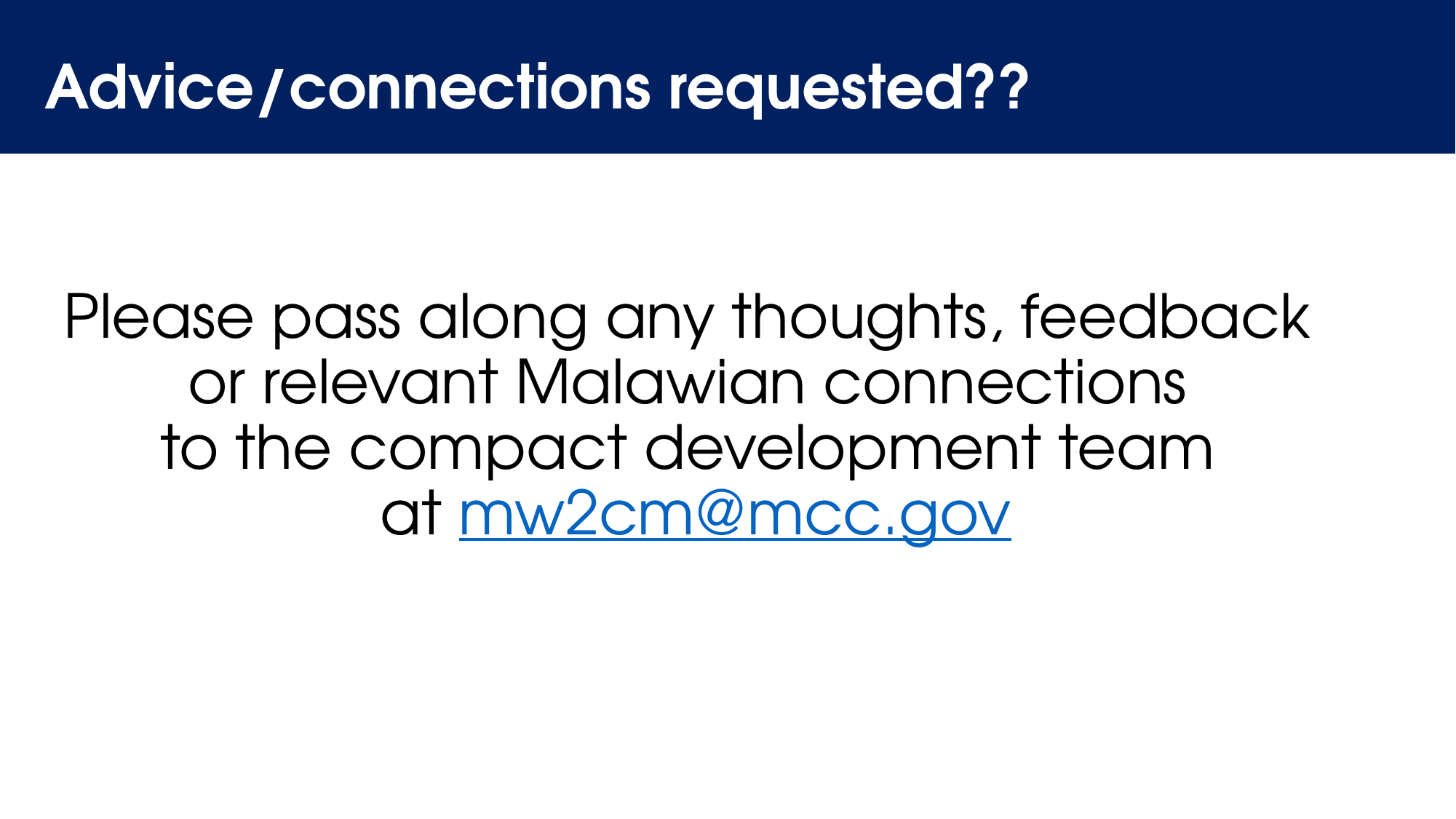

# Advice/connections requested??

Please pass along any thoughts, feedback
or relevant Malawian connections
to the compact development team
at mw2cm@mcc.gov